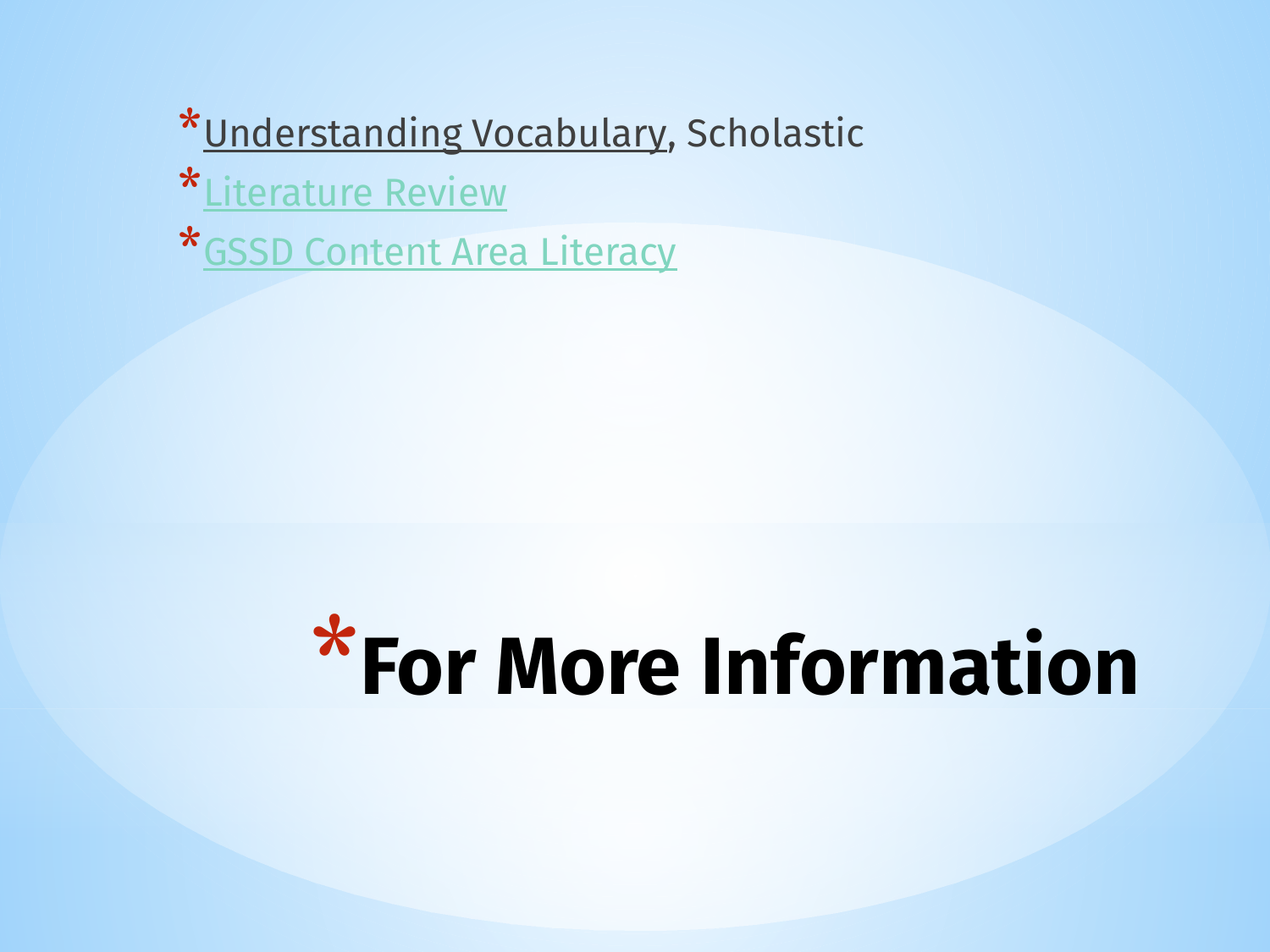

Understanding Vocabulary, Scholastic
Literature Review
GSSD Content Area Literacy

# For More Information